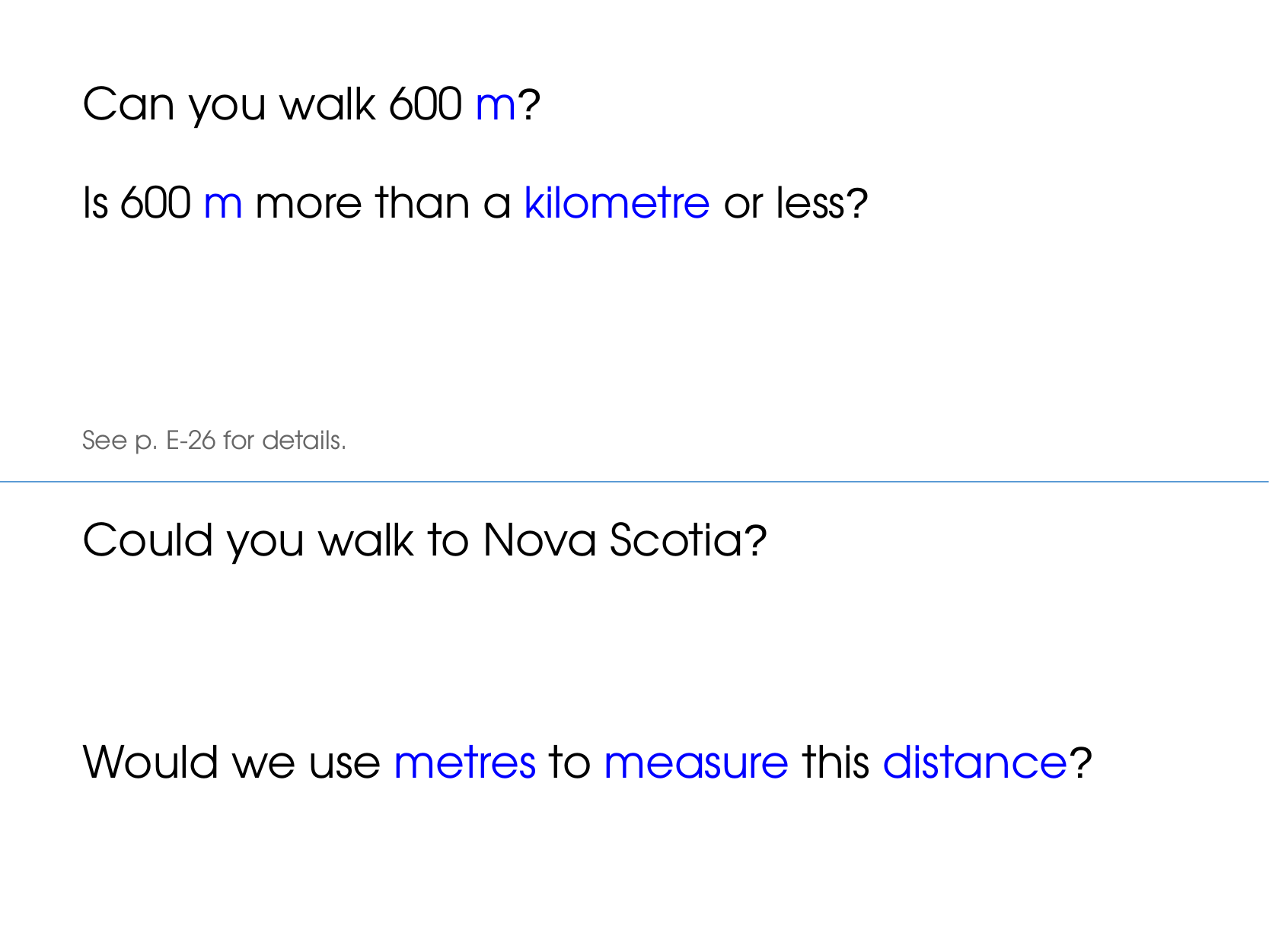

Can you walk 600 m?
Is 600 m more than a kilometre or less?
See p. E-26 for details.
Could you walk to Nova Scotia?
Would we use metres to measure this distance?